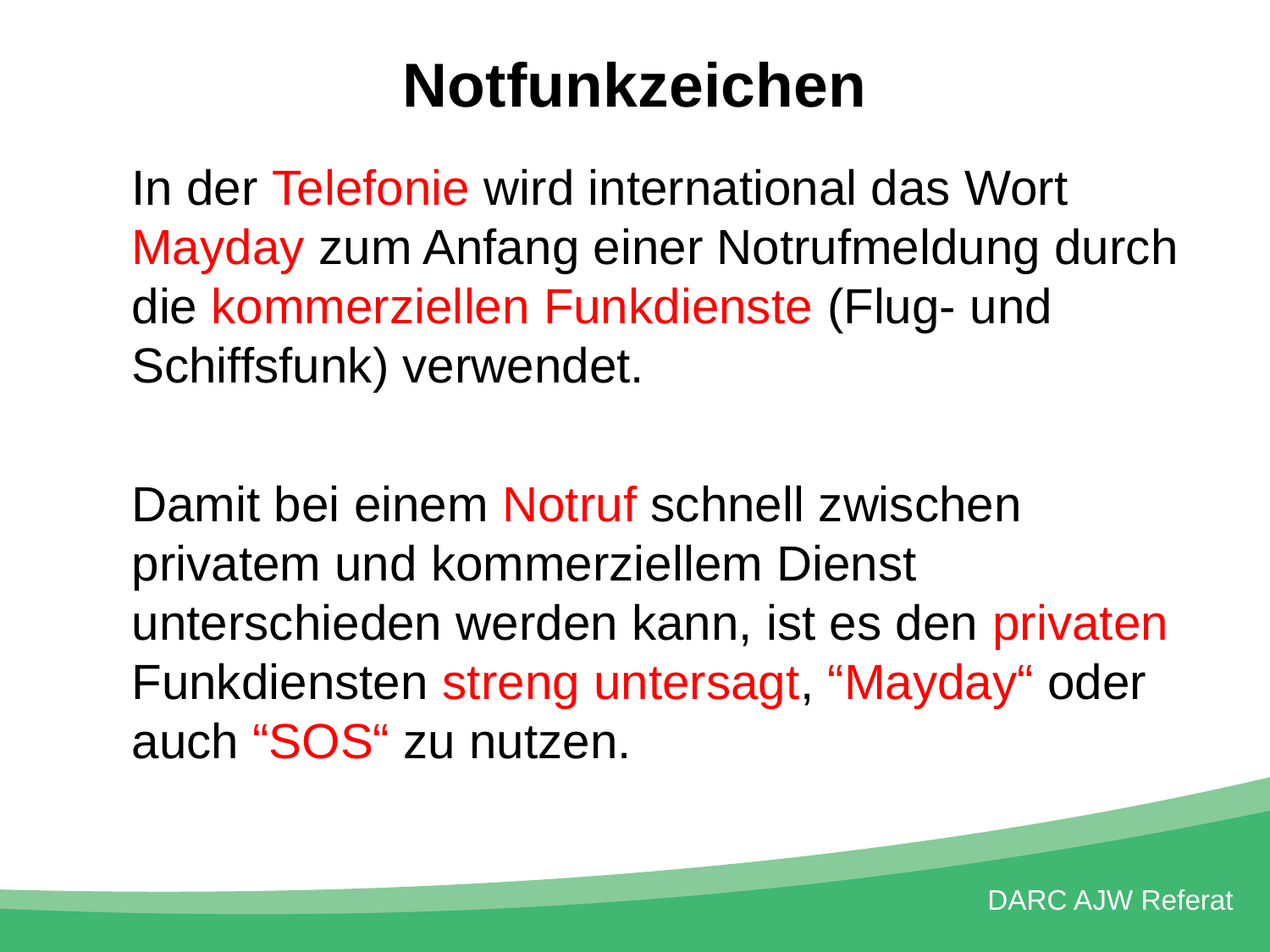

# Notfunkzeichen
In der Telefonie wird international das Wort Mayday zum Anfang einer Notrufmeldung durch die kommerziellen Funkdienste (Flug- und Schiffsfunk) verwendet.

Damit bei einem Notruf schnell zwischen privatem und kommerziellem Dienst unterschieden werden kann, ist es den privaten Funkdiensten streng untersagt, “Mayday“ oder auch “SOS“ zu nutzen.